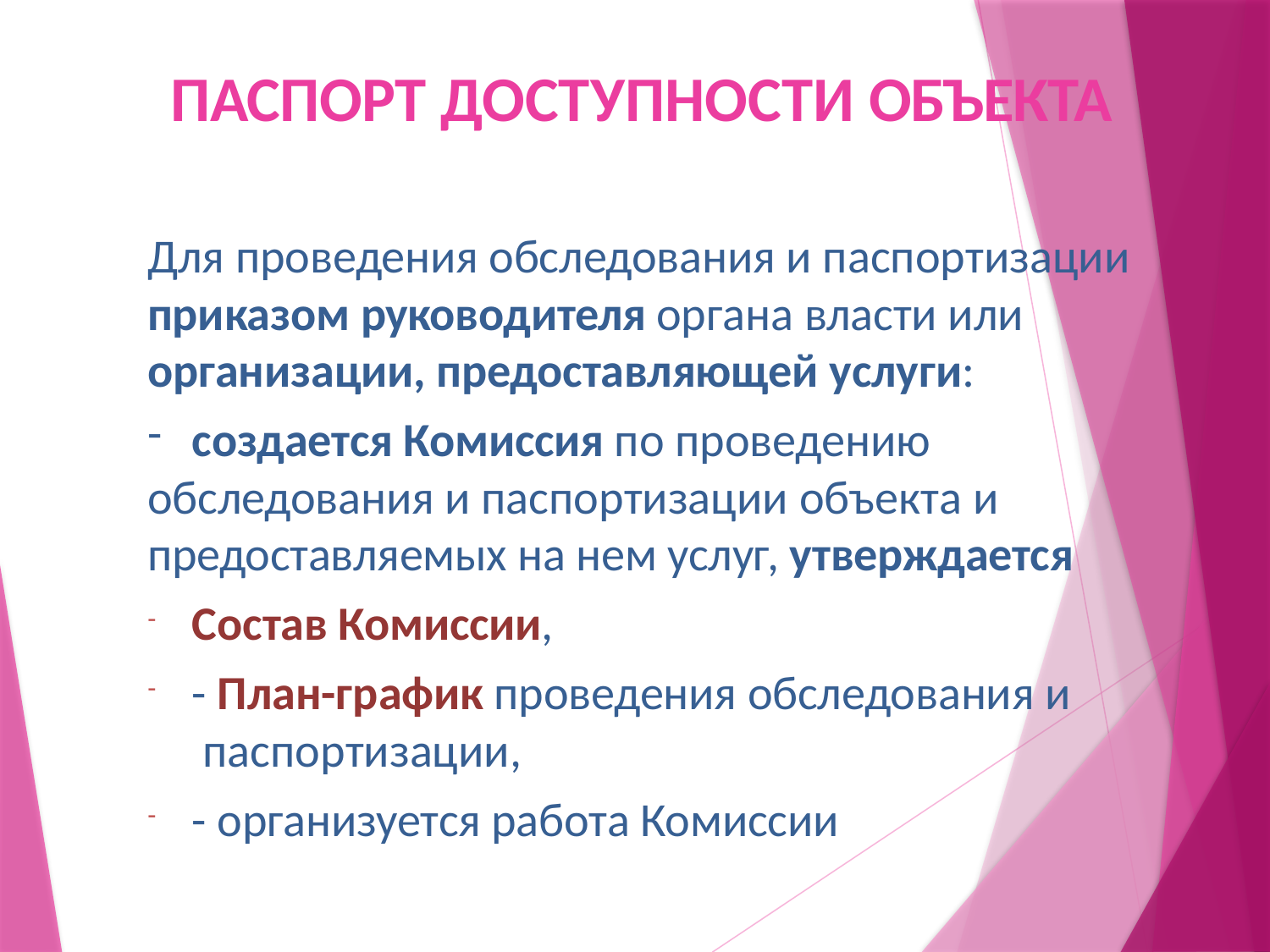

# ПАСПОРТ ДОСТУПНОСТИ ОБЪЕКТА
Для проведения обследования и паспортизации
приказом руководителя органа власти или
организации, предоставляющей услуги:
создается Комиссия по проведению
обследования и паспортизации объекта и
предоставляемых на нем услуг, утверждается
Состав Комиссии,
- План-график проведения обследования и  паспортизации,
- организуется работа Комиссии